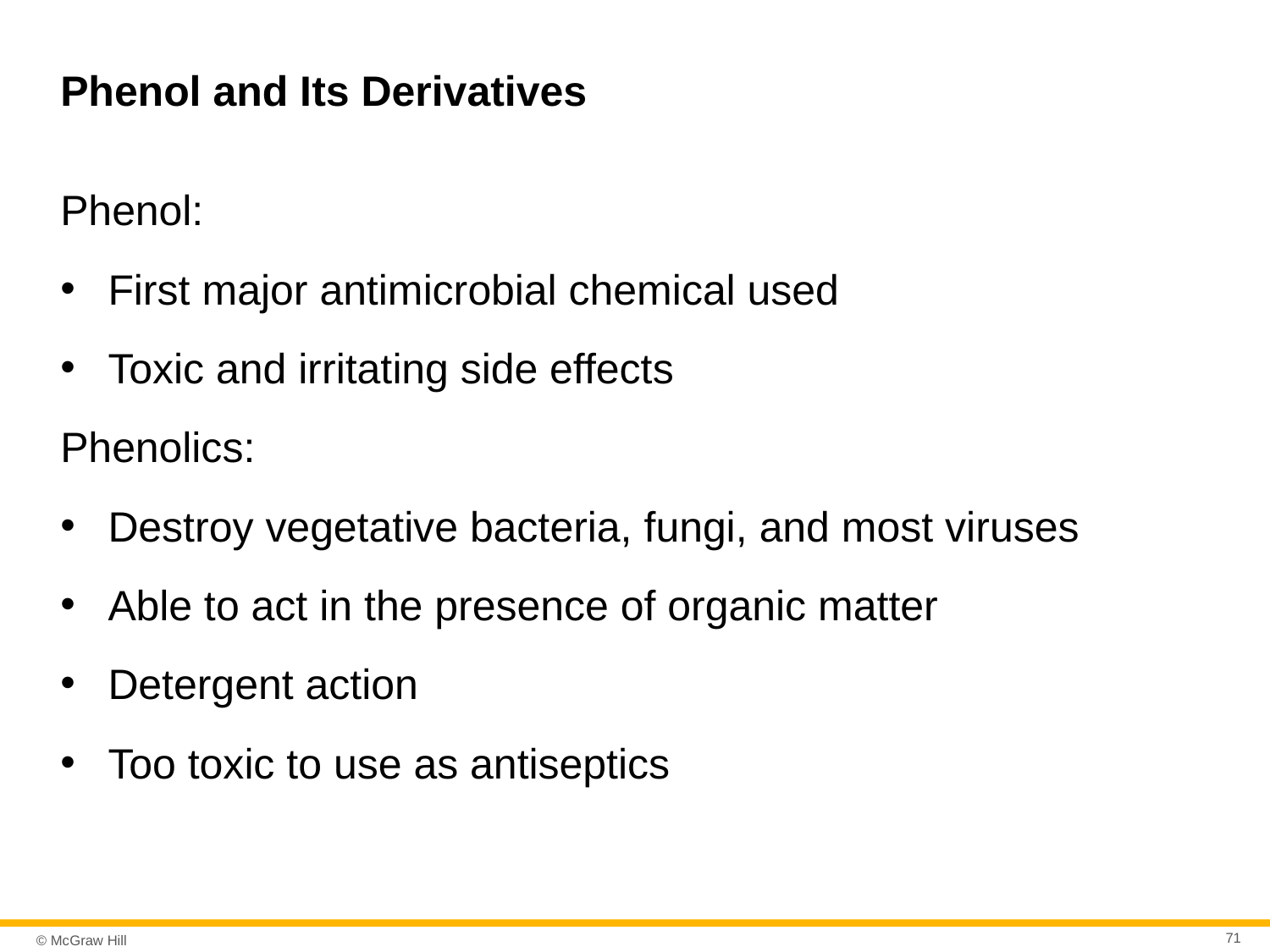

# Phenol and Its Derivatives
Phenol:
First major antimicrobial chemical used
Toxic and irritating side effects
Phenolics:
Destroy vegetative bacteria, fungi, and most viruses
Able to act in the presence of organic matter
Detergent action
Too toxic to use as antiseptics